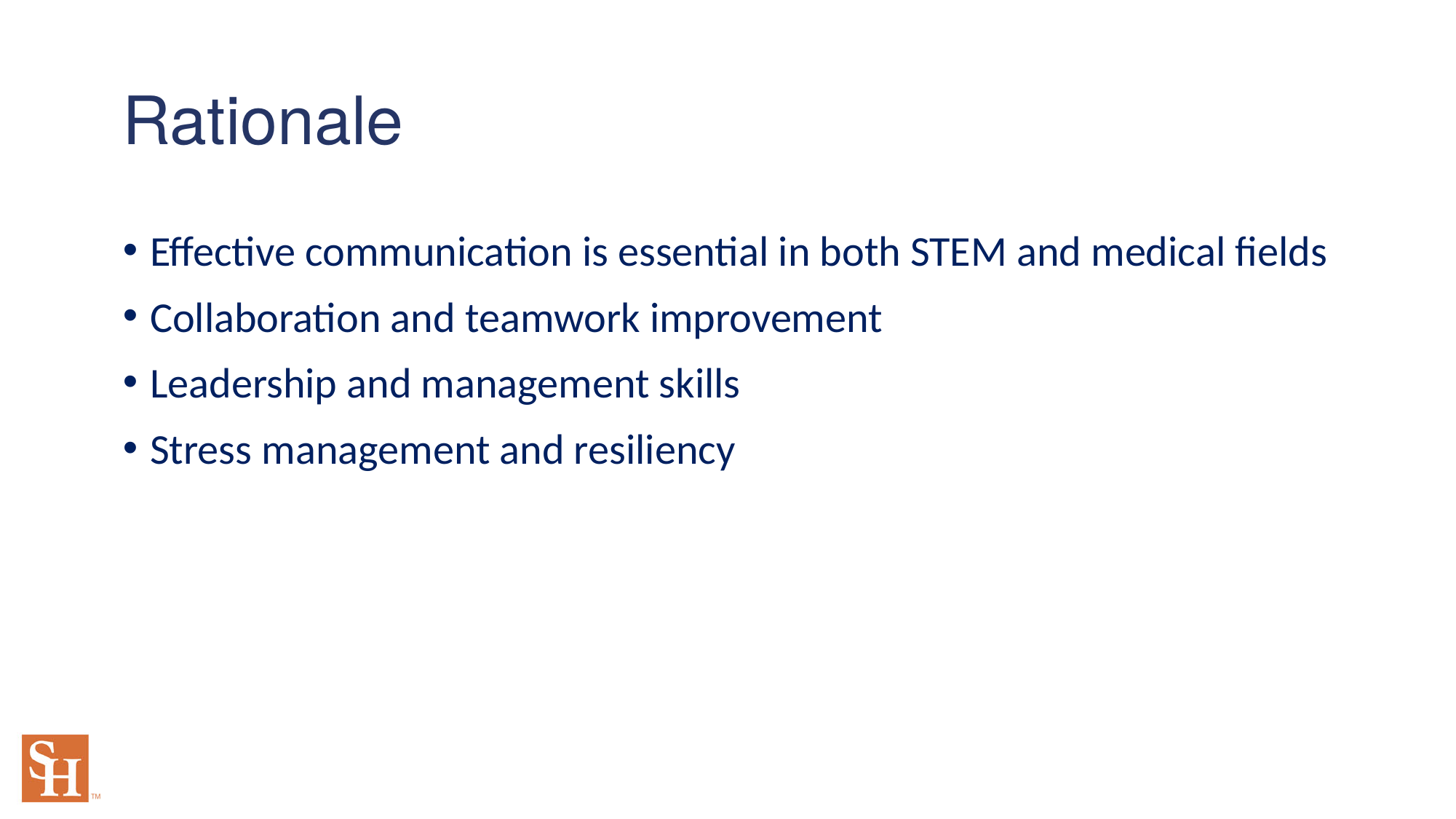

# Rationale
Effective communication is essential in both STEM and medical fields
Collaboration and teamwork improvement
Leadership and management skills
Stress management and resiliency